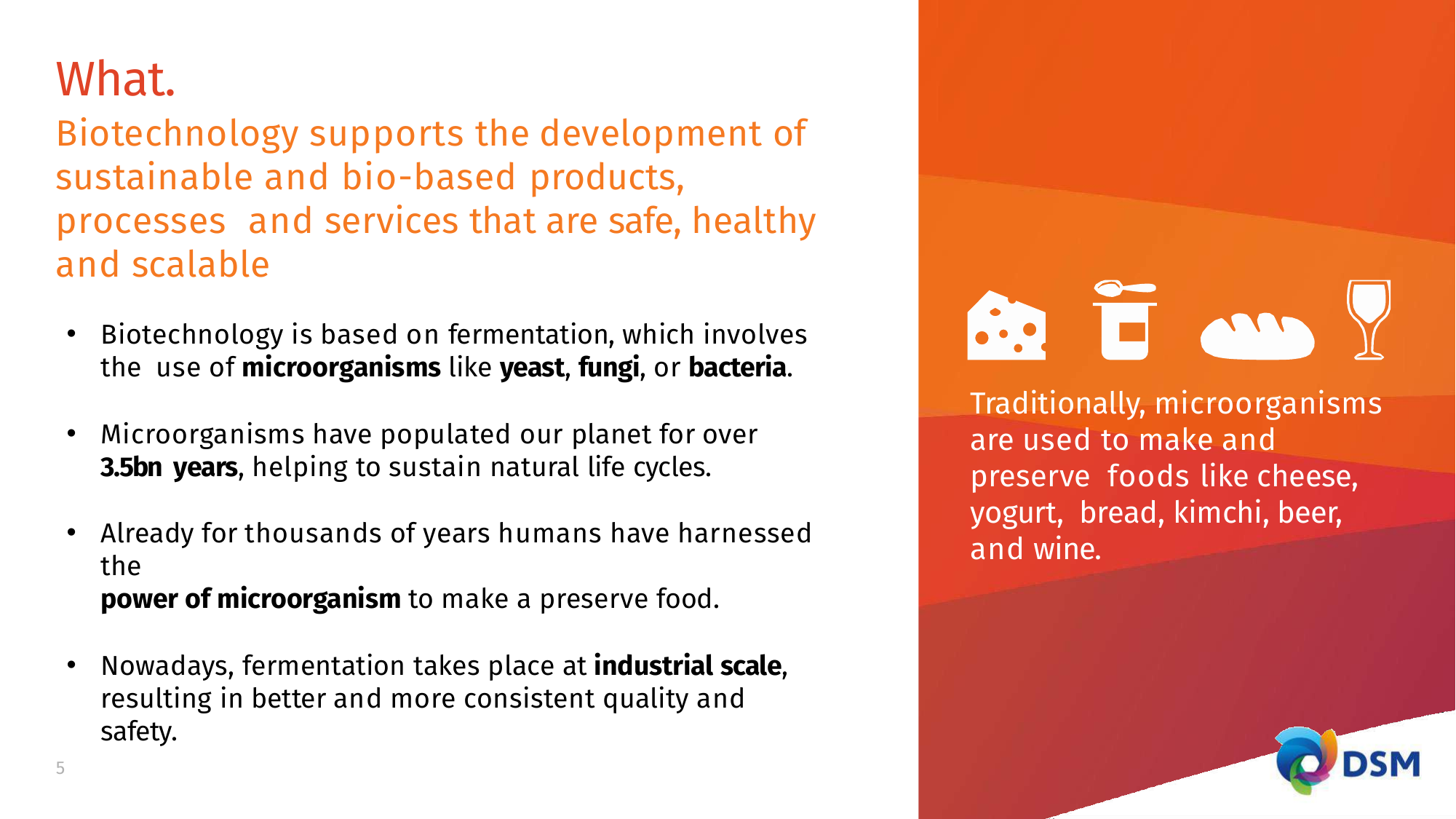

# What.
Biotechnology supports the development of  sustainable and bio-based products, processes  and services that are safe, healthy and scalable

Biotechnology is based on fermentation, which involves the  use of microorganisms like yeast, fungi, or bacteria.

Microorganisms have populated our planet for over 3.5bn  years, helping to sustain natural life cycles.

Already for thousands of years humans have harnessed the
power of microorganism to make a preserve food.

Nowadays, fermentation takes place at industrial scale,  resulting in better and more consistent quality and safety.
Traditionally, microorganisms  are used to make and preserve  foods like cheese, yogurt,  bread, kimchi, beer, and wine.
5